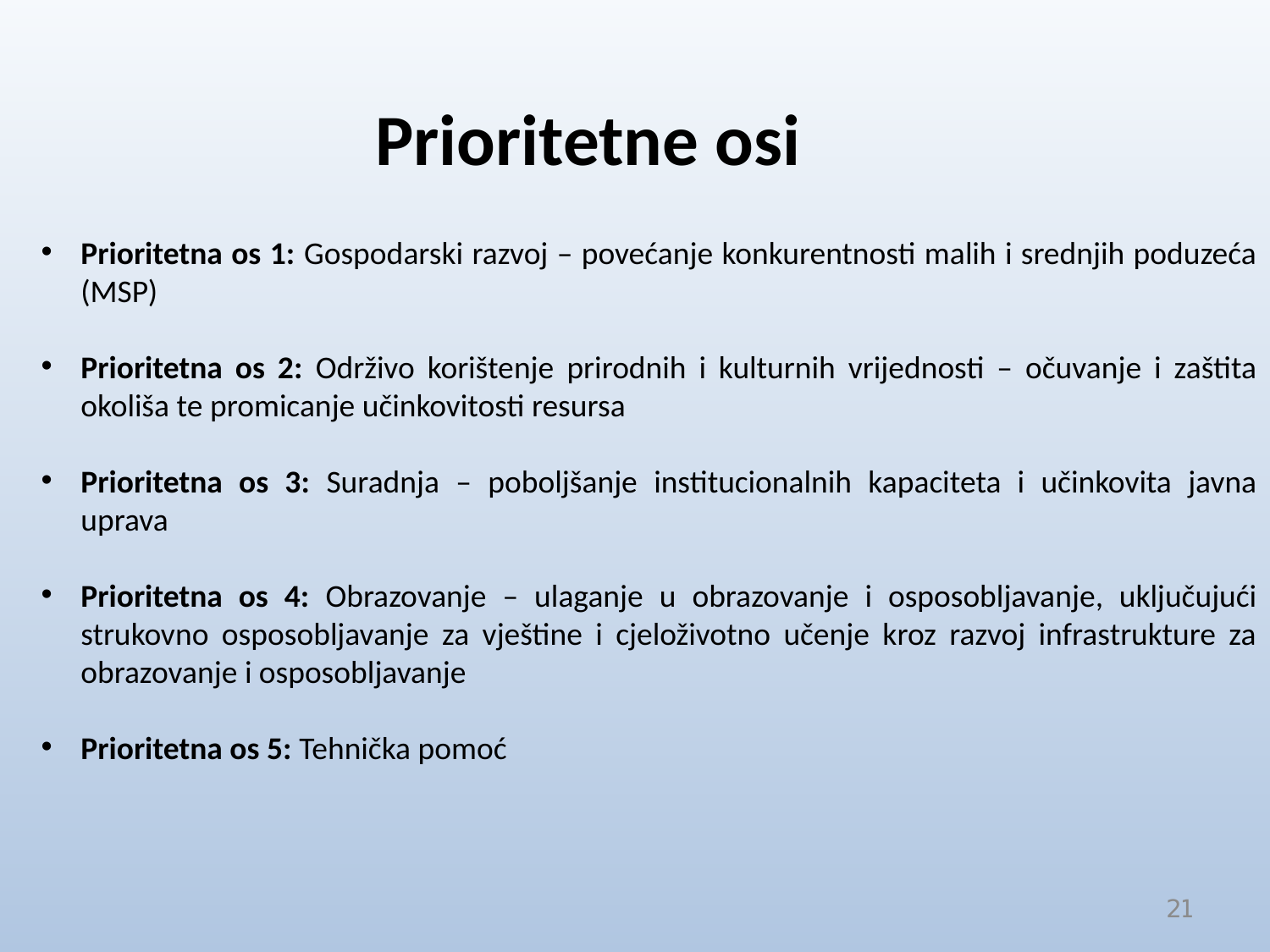

# Prioritetne osi
Prioritetna os 1: Gospodarski razvoj – povećanje konkurentnosti malih i srednjih poduzeća (MSP)

Prioritetna os 2: Održivo korištenje prirodnih i kulturnih vrijednosti – očuvanje i zaštita okoliša te promicanje učinkovitosti resursa

Prioritetna os 3: Suradnja – poboljšanje institucionalnih kapaciteta i učinkovita javna uprava

Prioritetna os 4: Obrazovanje – ulaganje u obrazovanje i osposobljavanje, uključujući strukovno osposobljavanje za vještine i cjeloživotno učenje kroz razvoj infrastrukture za obrazovanje i osposobljavanje

Prioritetna os 5: Tehnička pomoć
21